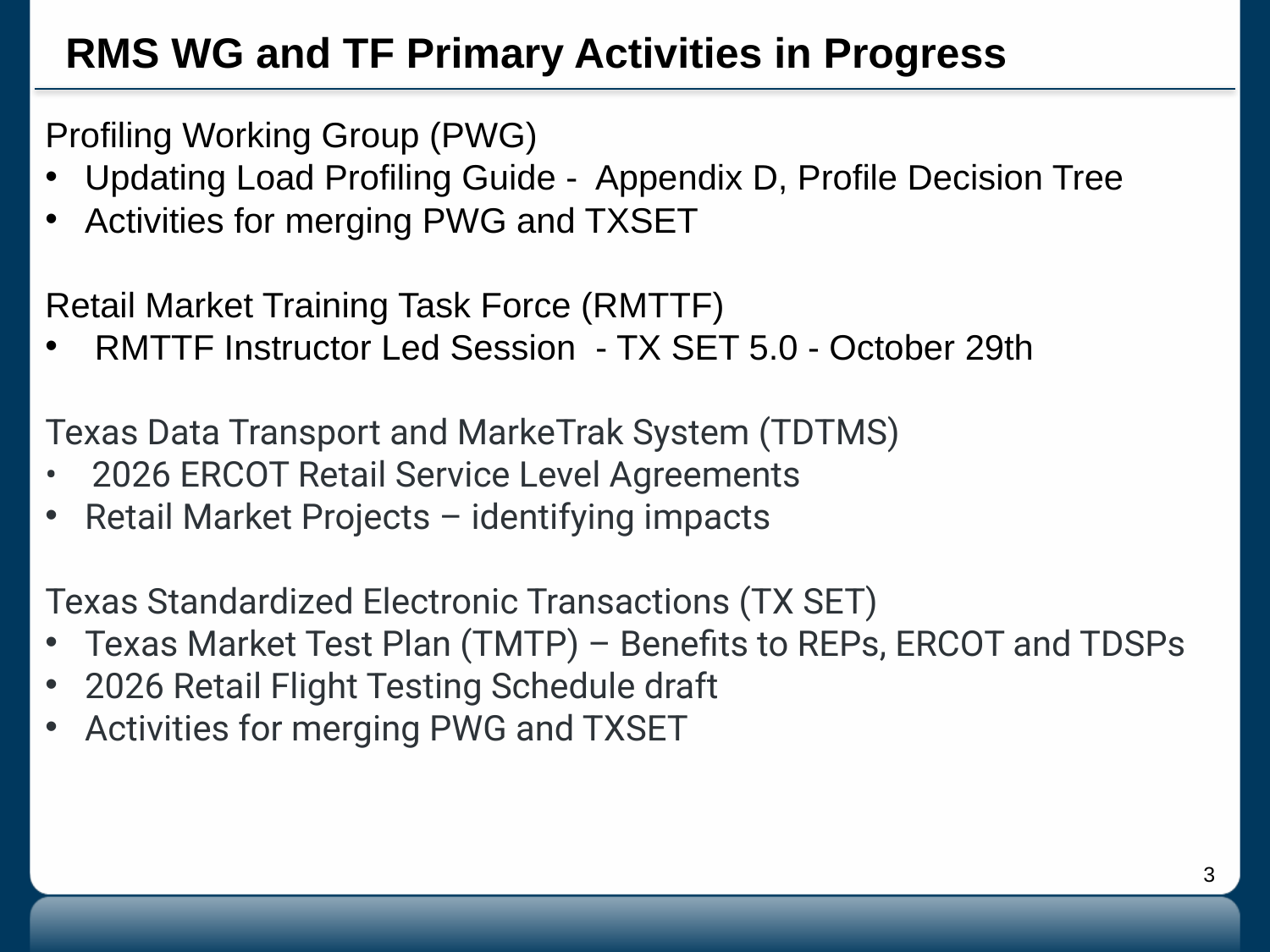

# RMS WG and TF Primary Activities in Progress
Profiling Working Group (PWG)
Updating Load Profiling Guide -  Appendix D, Profile Decision Tree
Activities for merging PWG and TXSET

Retail Market Training Task Force (RMTTF)
 RMTTF Instructor Led Session  - TX SET 5.0 - October 29th

Texas Data Transport and MarkeTrak System (TDTMS)
•    2026 ERCOT Retail Service Level Agreements
Retail Market Projects – identifying impacts

Texas Standardized Electronic Transactions (TX SET)
Texas Market Test Plan (TMTP) – Benefits to REPs, ERCOT and TDSPs
2026 Retail Flight Testing Schedule draft
Activities for merging PWG and TXSET